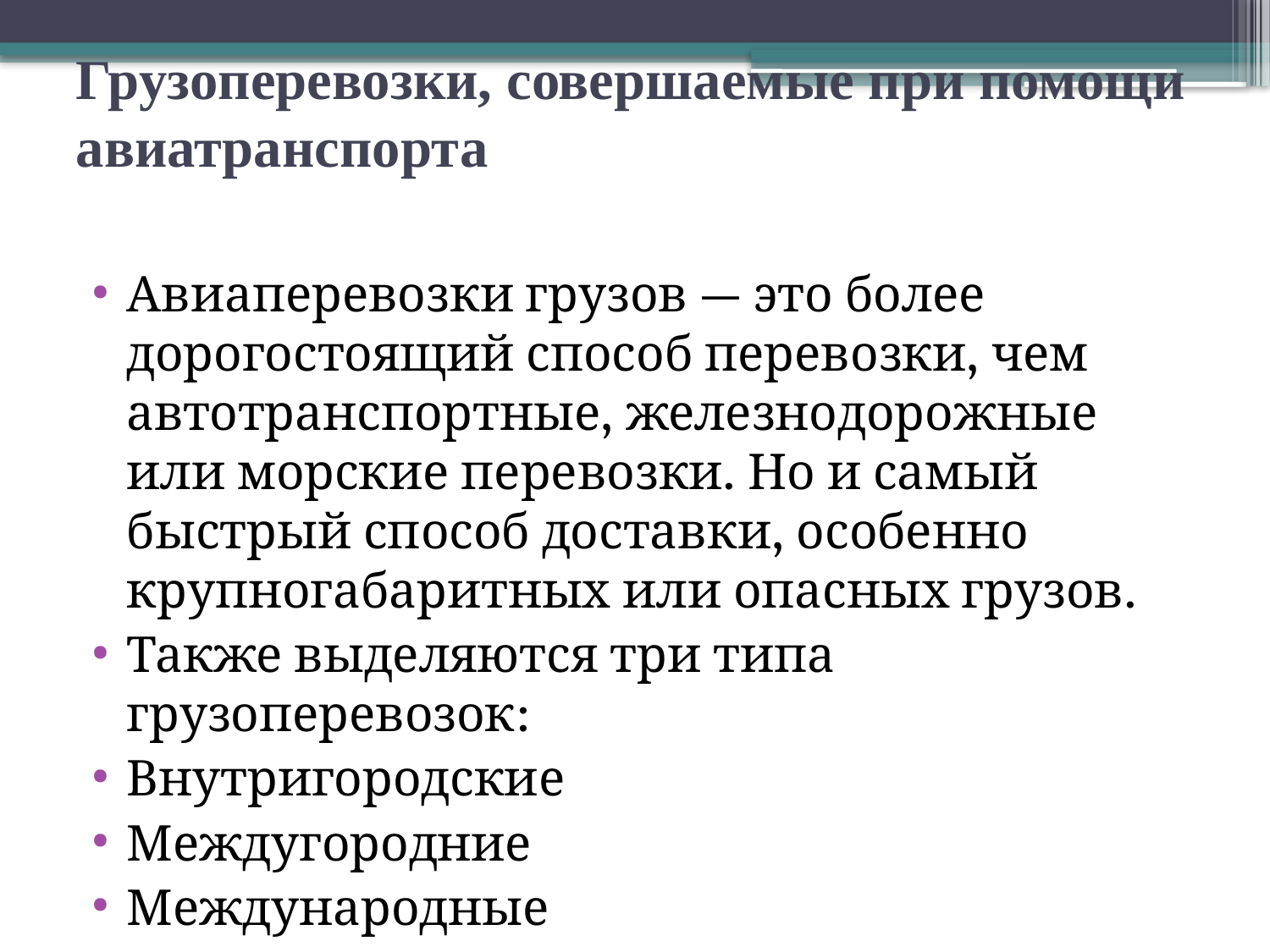

# Грузоперевозки, совершаемые при помощи авиатранспорта
Авиаперевозки грузов — это более дорогостоящий способ перевозки, чем автотранспортные, железнодорожные или морские перевозки. Но и самый быстрый способ доставки, особенно крупногабаритных или опасных грузов.
Также выделяются три типа грузоперевозок:
Внутригородские
Междугородние
Международные